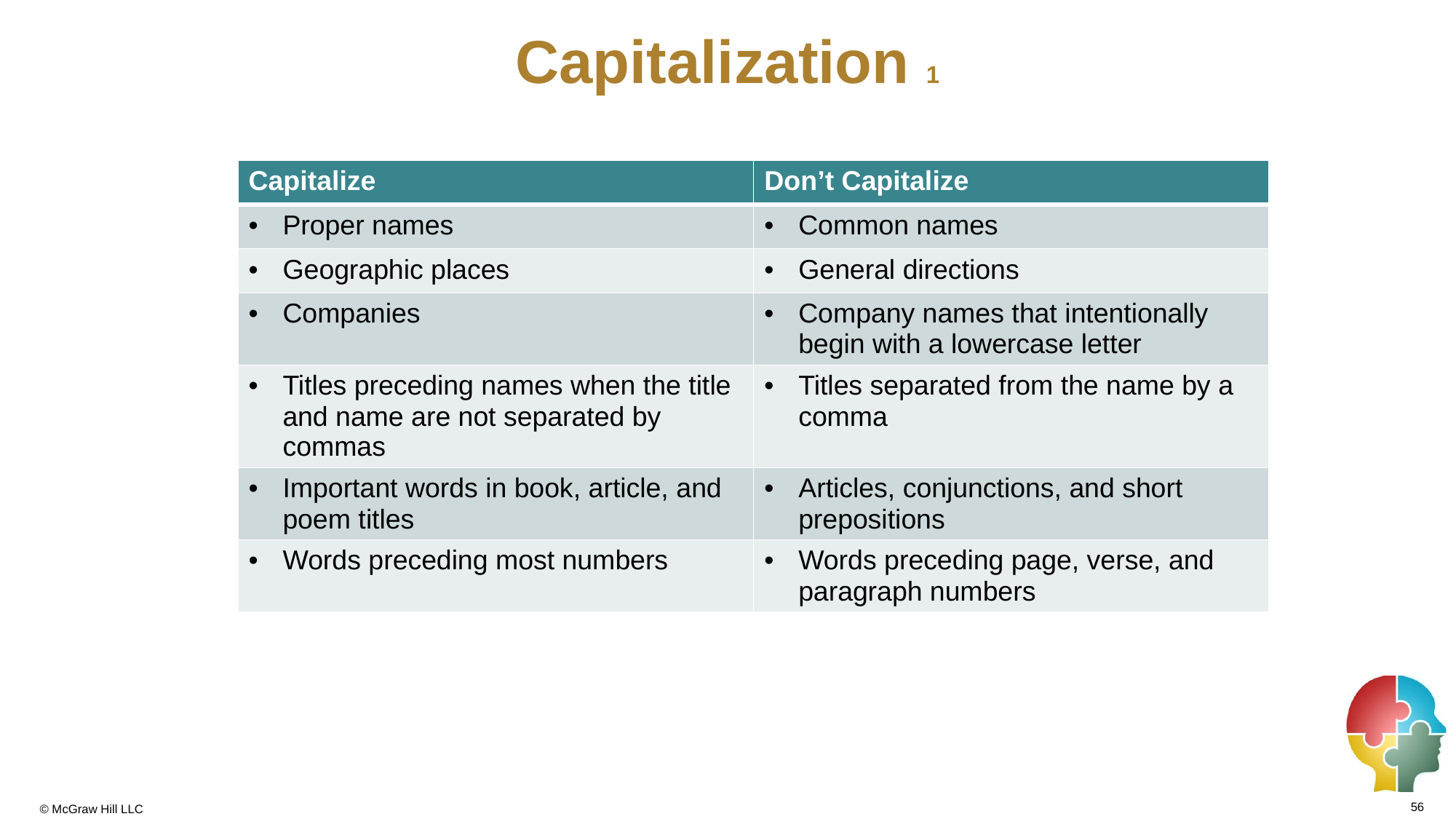

# Capitalization 1
| Capitalize | Don’t Capitalize |
| --- | --- |
| Proper names | Common names |
| Geographic places | General directions |
| Companies | Company names that intentionally begin with a lowercase letter |
| Titles preceding names when the title and name are not separated by commas | Titles separated from the name by a comma |
| Important words in book, article, and poem titles | Articles, conjunctions, and short prepositions |
| Words preceding most numbers | Words preceding page, verse, and paragraph numbers |
Table divided into 2 columns summarizes capitalization (1). The column headers are marked as: Capitalize and don't capitalize.
56